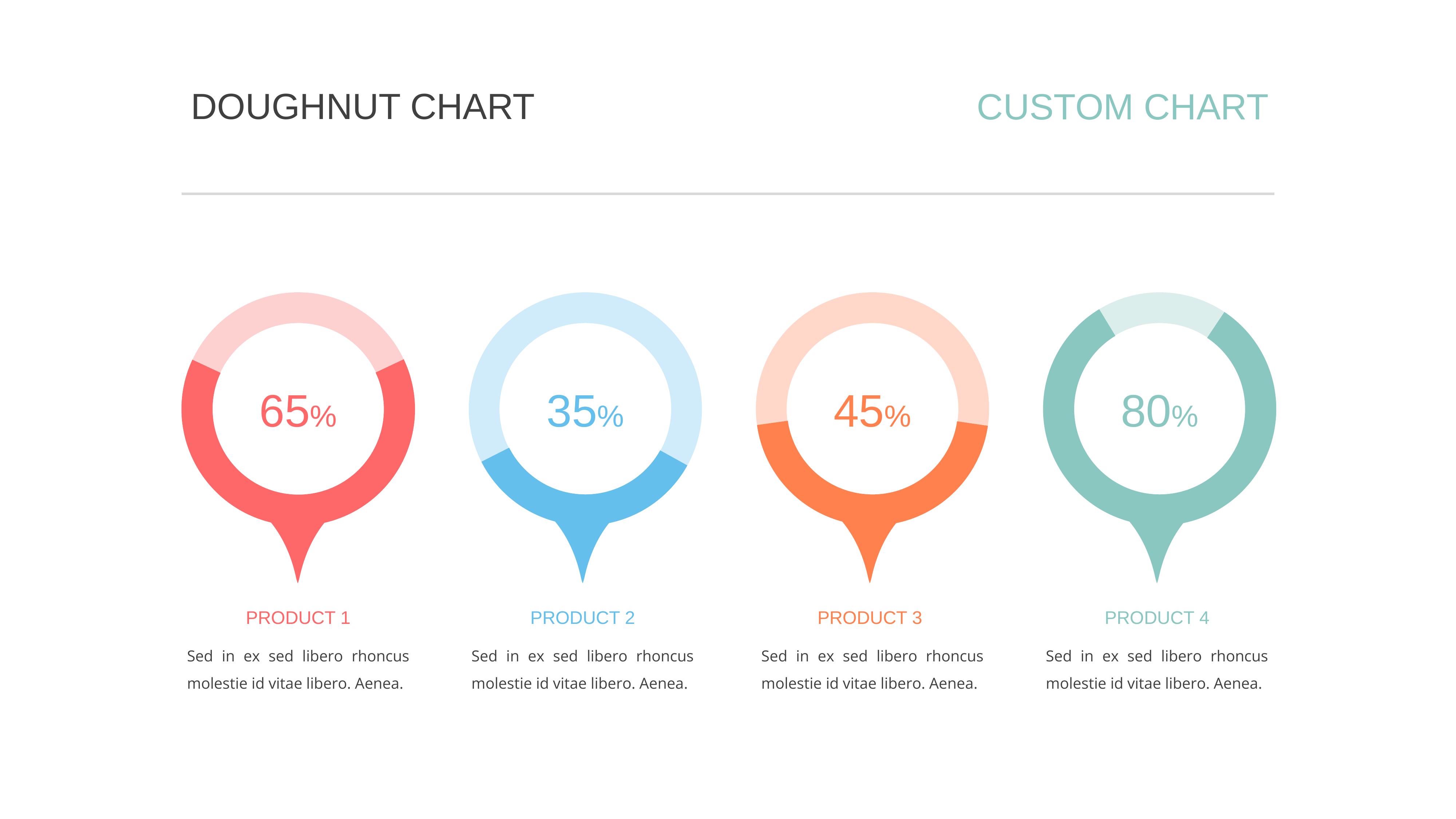

DOUGHNUT CHART
CUSTOM CHART

65%
35%
45%
80%

PRODUCT 1
PRODUCT 2
PRODUCT 3
PRODUCT 4
Sed in ex sed libero rhoncus molestie id vitae libero. Aenea.
Sed in ex sed libero rhoncus molestie id vitae libero. Aenea.
Sed in ex sed libero rhoncus molestie id vitae libero. Aenea.
Sed in ex sed libero rhoncus molestie id vitae libero. Aenea.